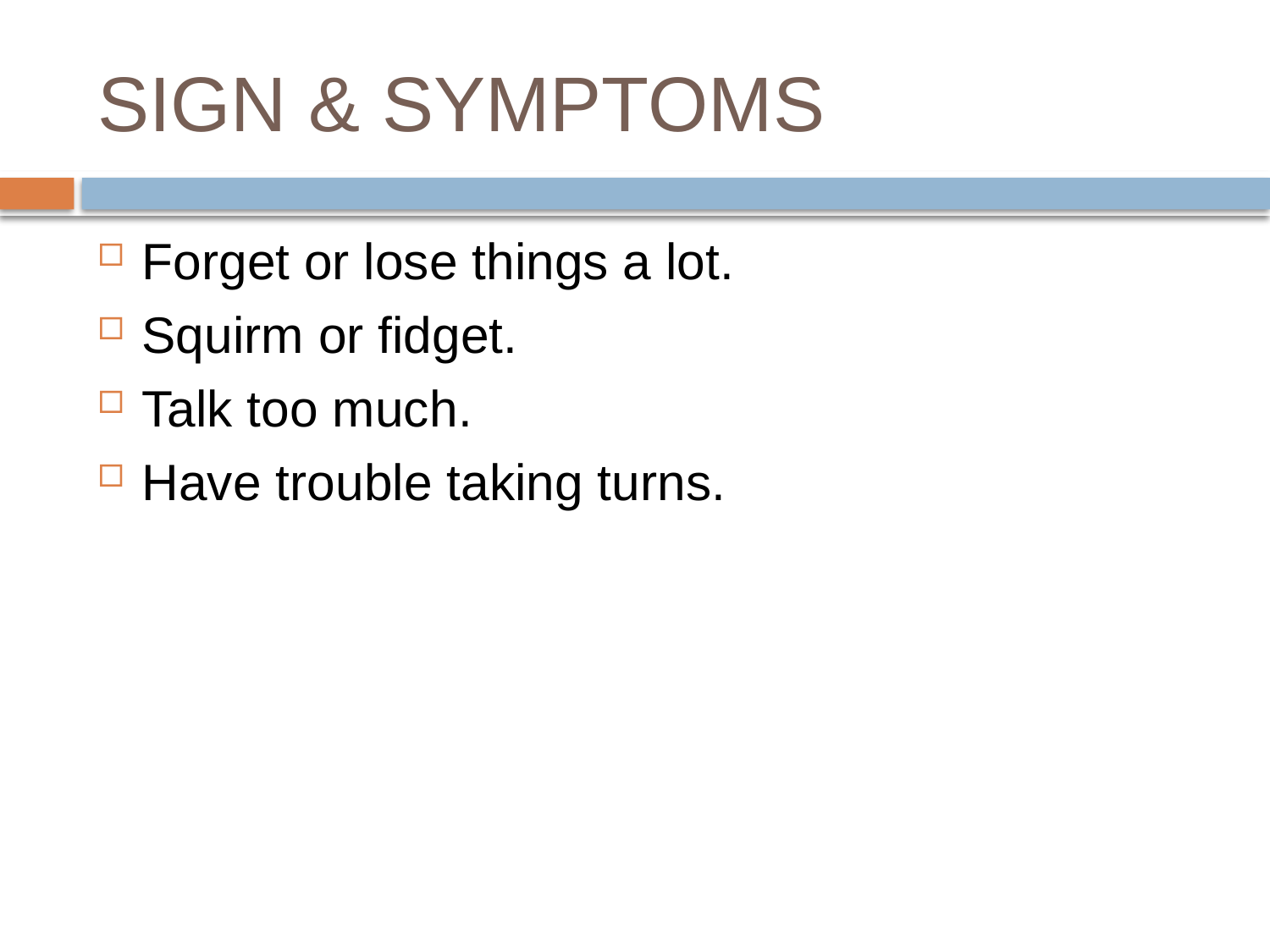

# SIGN & SYMPTOMS
Forget or lose things a lot.
Squirm or fidget.
Talk too much.
Have trouble taking turns.